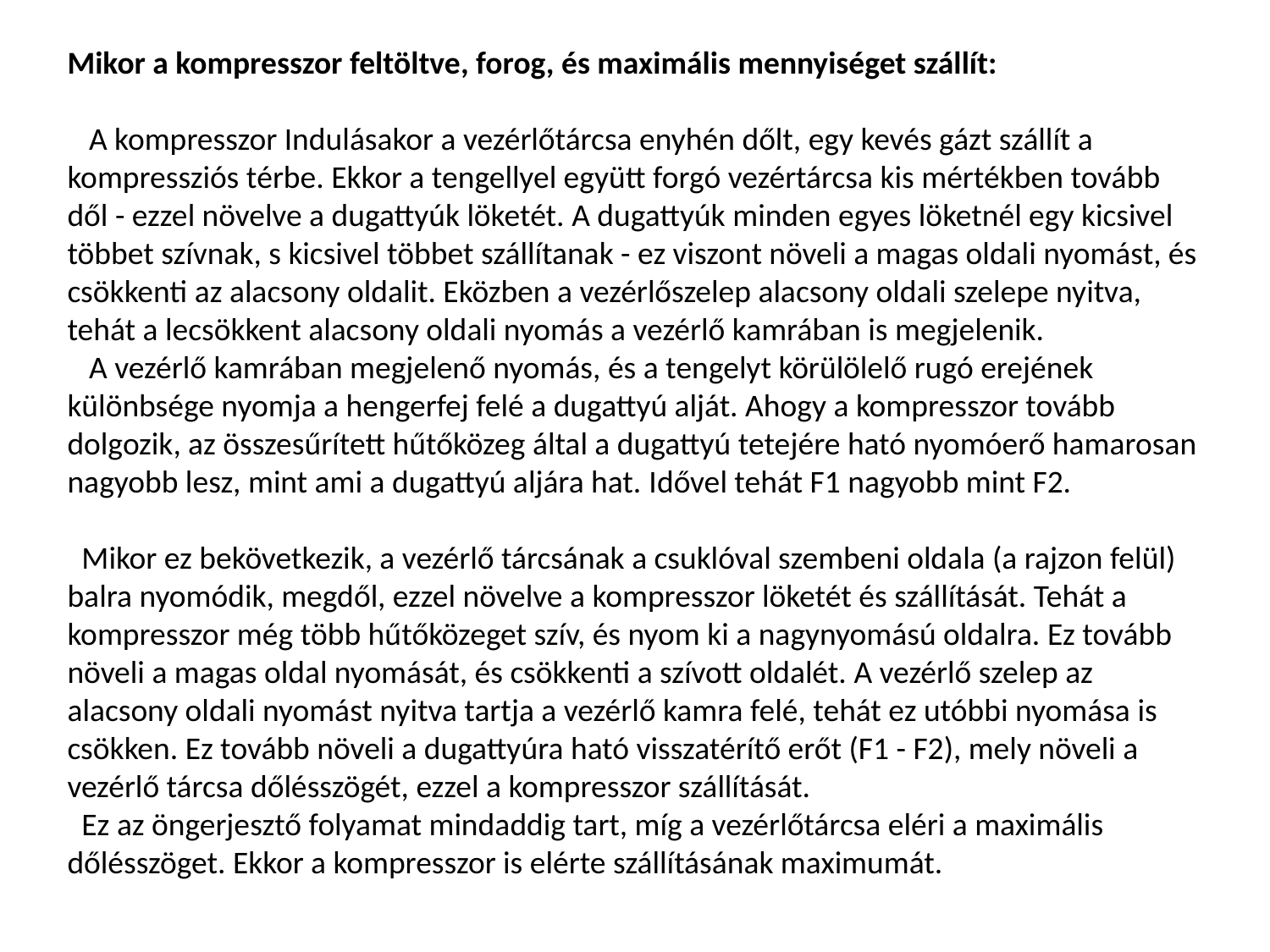

Mikor a kompresszor feltöltve, forog, és maximális mennyiséget szállít:
   A kompresszor Indulásakor a vezérlőtárcsa enyhén dőlt, egy kevés gázt szállít a kompressziós térbe. Ekkor a tengellyel együtt forgó vezértárcsa kis mértékben tovább dől - ezzel növelve a dugattyúk löketét. A dugattyúk minden egyes löketnél egy kicsivel többet szívnak, s kicsivel többet szállítanak - ez viszont növeli a magas oldali nyomást, és csökkenti az alacsony oldalit. Eközben a vezérlőszelep alacsony oldali szelepe nyitva, tehát a lecsökkent alacsony oldali nyomás a vezérlő kamrában is megjelenik.
   A vezérlő kamrában megjelenő nyomás, és a tengelyt körülölelő rugó erejének különbsége nyomja a hengerfej felé a dugattyú alját. Ahogy a kompresszor tovább dolgozik, az összesűrített hűtőközeg által a dugattyú tetejére ható nyomóerő hamarosan nagyobb lesz, mint ami a dugattyú aljára hat. Idővel tehát F1 nagyobb mint F2.
  Mikor ez bekövetkezik, a vezérlő tárcsának a csuklóval szembeni oldala (a rajzon felül) balra nyomódik, megdől, ezzel növelve a kompresszor löketét és szállítását. Tehát a kompresszor még több hűtőközeget szív, és nyom ki a nagynyomású oldalra. Ez tovább növeli a magas oldal nyomását, és csökkenti a szívott oldalét. A vezérlő szelep az alacsony oldali nyomást nyitva tartja a vezérlő kamra felé, tehát ez utóbbi nyomása is csökken. Ez tovább növeli a dugattyúra ható visszatérítő erőt (F1 - F2), mely növeli a vezérlő tárcsa dőlésszögét, ezzel a kompresszor szállítását.
  Ez az öngerjesztő folyamat mindaddig tart, míg a vezérlőtárcsa eléri a maximális dőlésszöget. Ekkor a kompresszor is elérte szállításának maximumát.